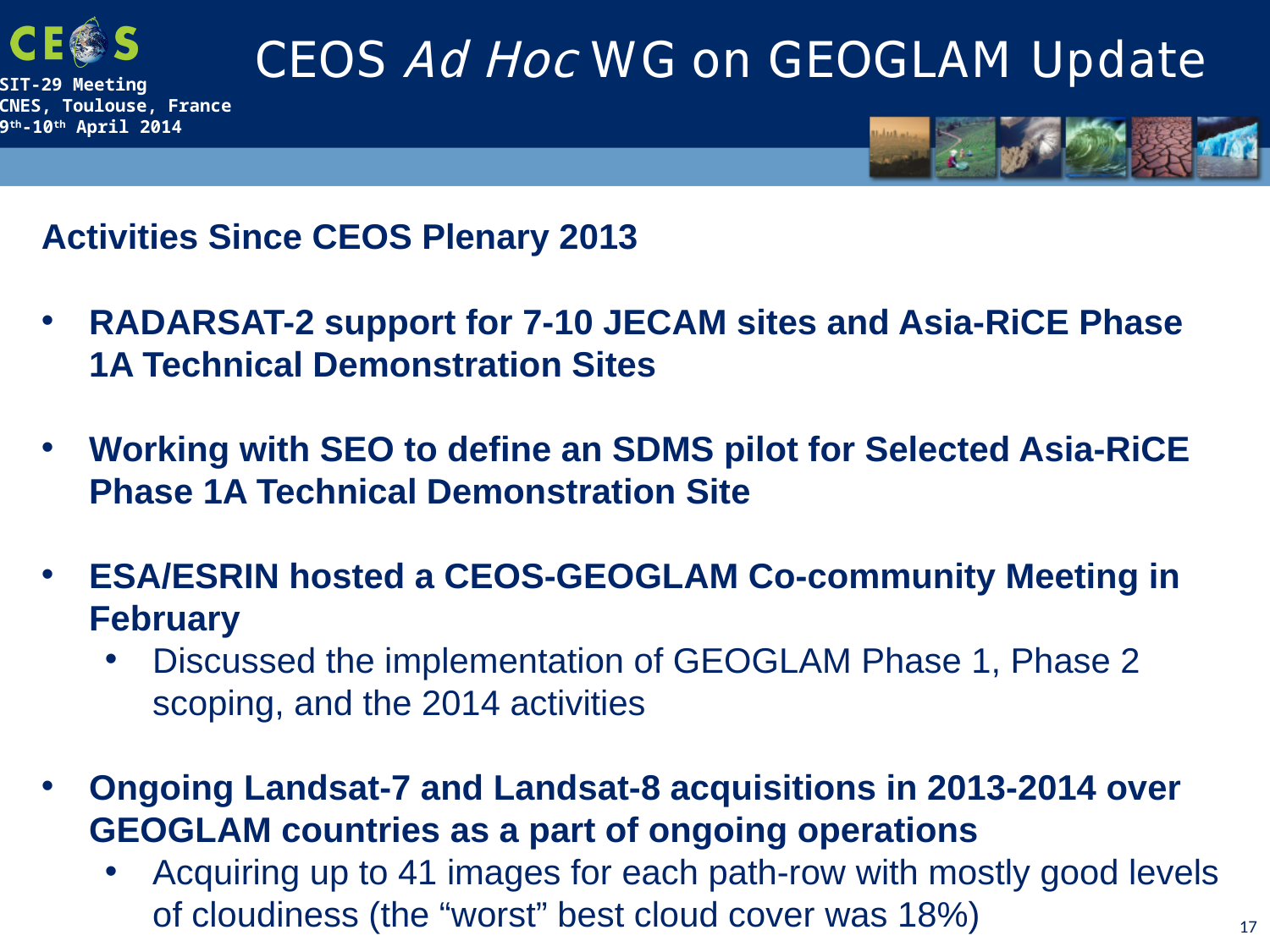

CEOS Ad Hoc WG on GEOGLAM Update
Activities Since CEOS Plenary 2013
RADARSAT-2 support for 7-10 JECAM sites and Asia-RiCE Phase 1A Technical Demonstration Sites

Working with SEO to define an SDMS pilot for Selected Asia-RiCE Phase 1A Technical Demonstration Site

ESA/ESRIN hosted a CEOS-GEOGLAM Co-community Meeting in February
Discussed the implementation of GEOGLAM Phase 1, Phase 2 scoping, and the 2014 activities

Ongoing Landsat-7 and Landsat-8 acquisitions in 2013-2014 over GEOGLAM countries as a part of ongoing operations
Acquiring up to 41 images for each path-row with mostly good levels of cloudiness (the “worst” best cloud cover was 18%)

17